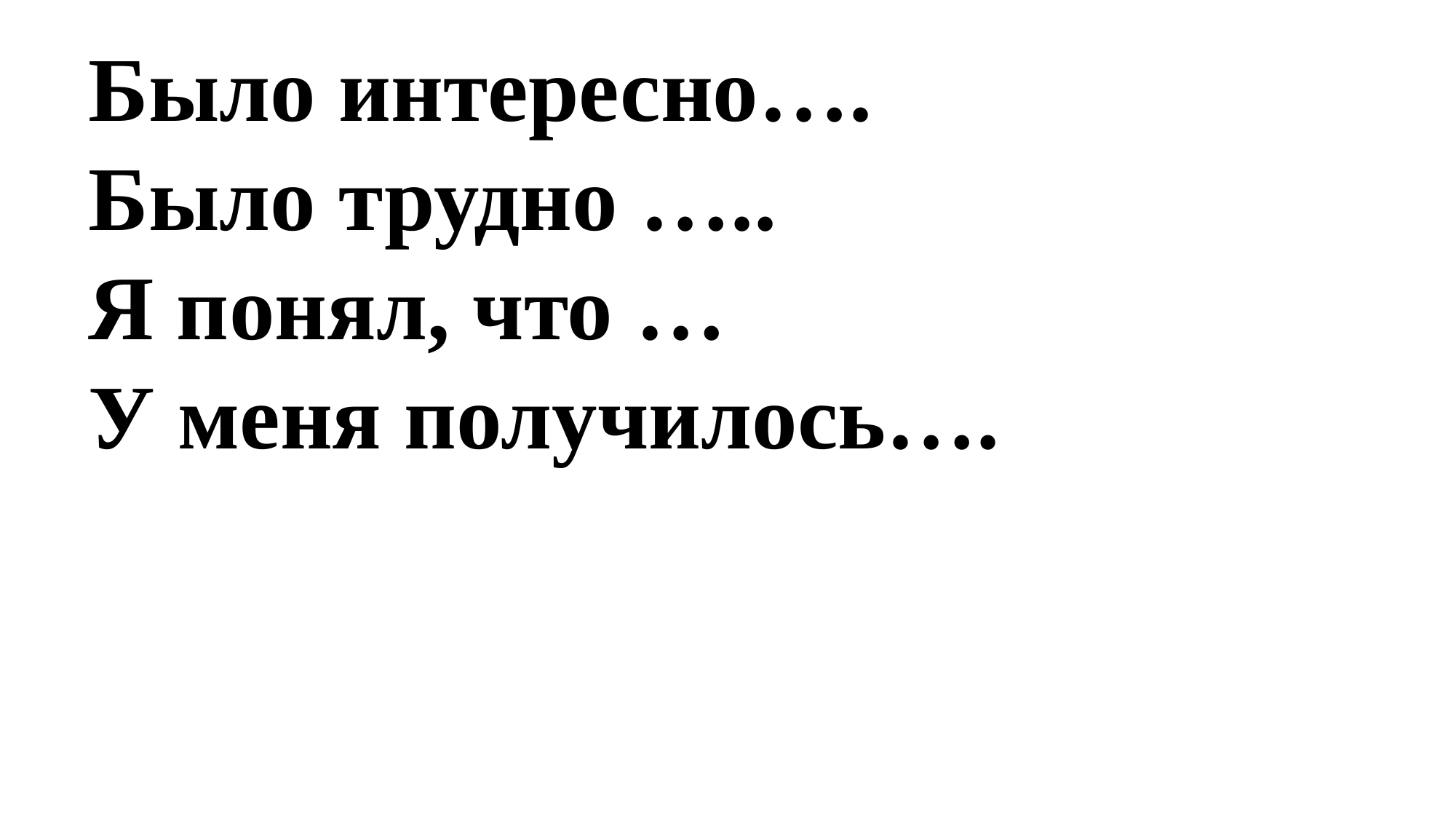

Было интересно….
Было трудно …..
Я понял, что …
У меня получилось….